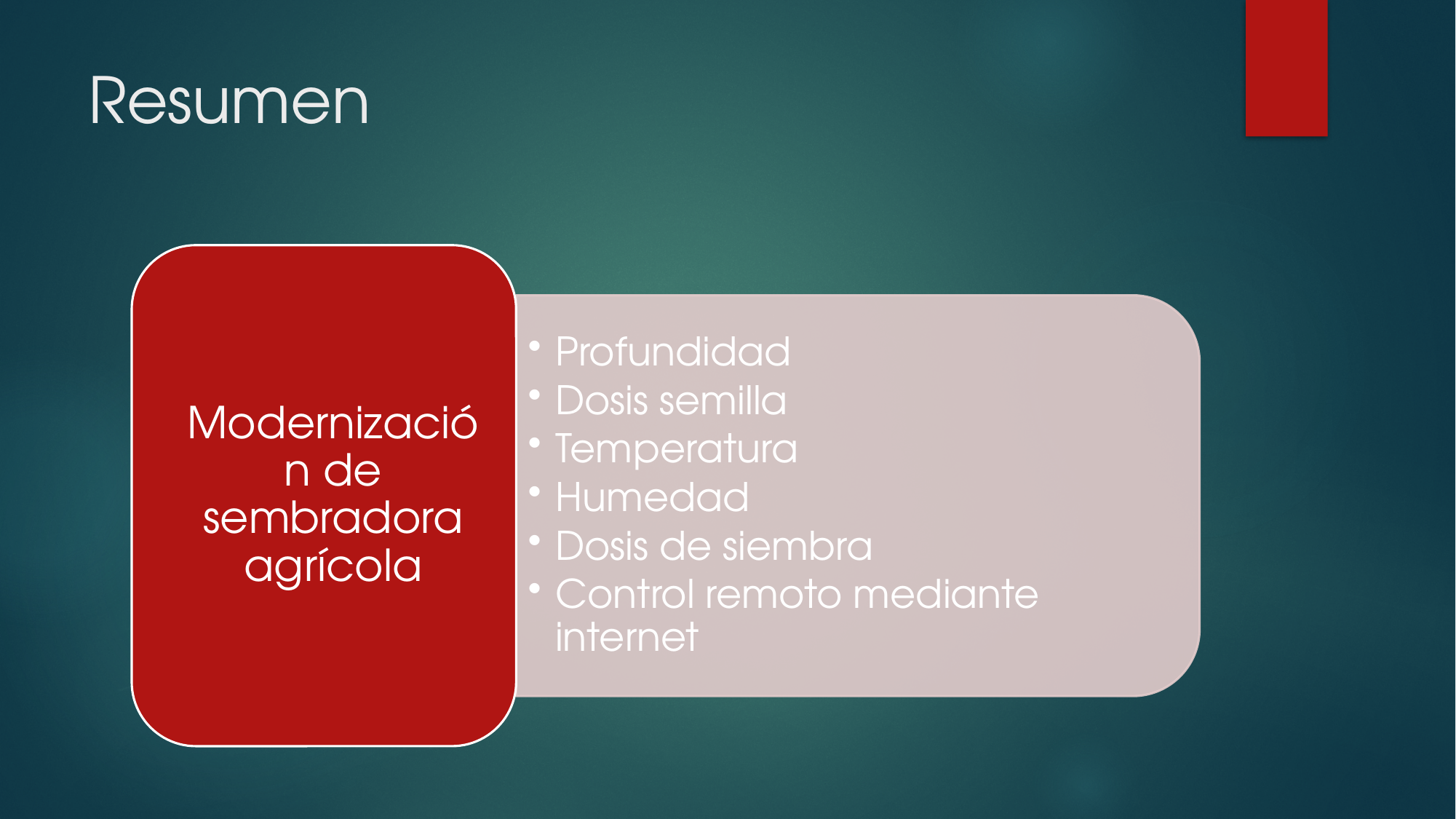

# Resumen
Profundidad
Dosis semilla
Temperatura
Humedad
Dosis de siembra
Control remoto mediante internet
Modernización de sembradora agrícola